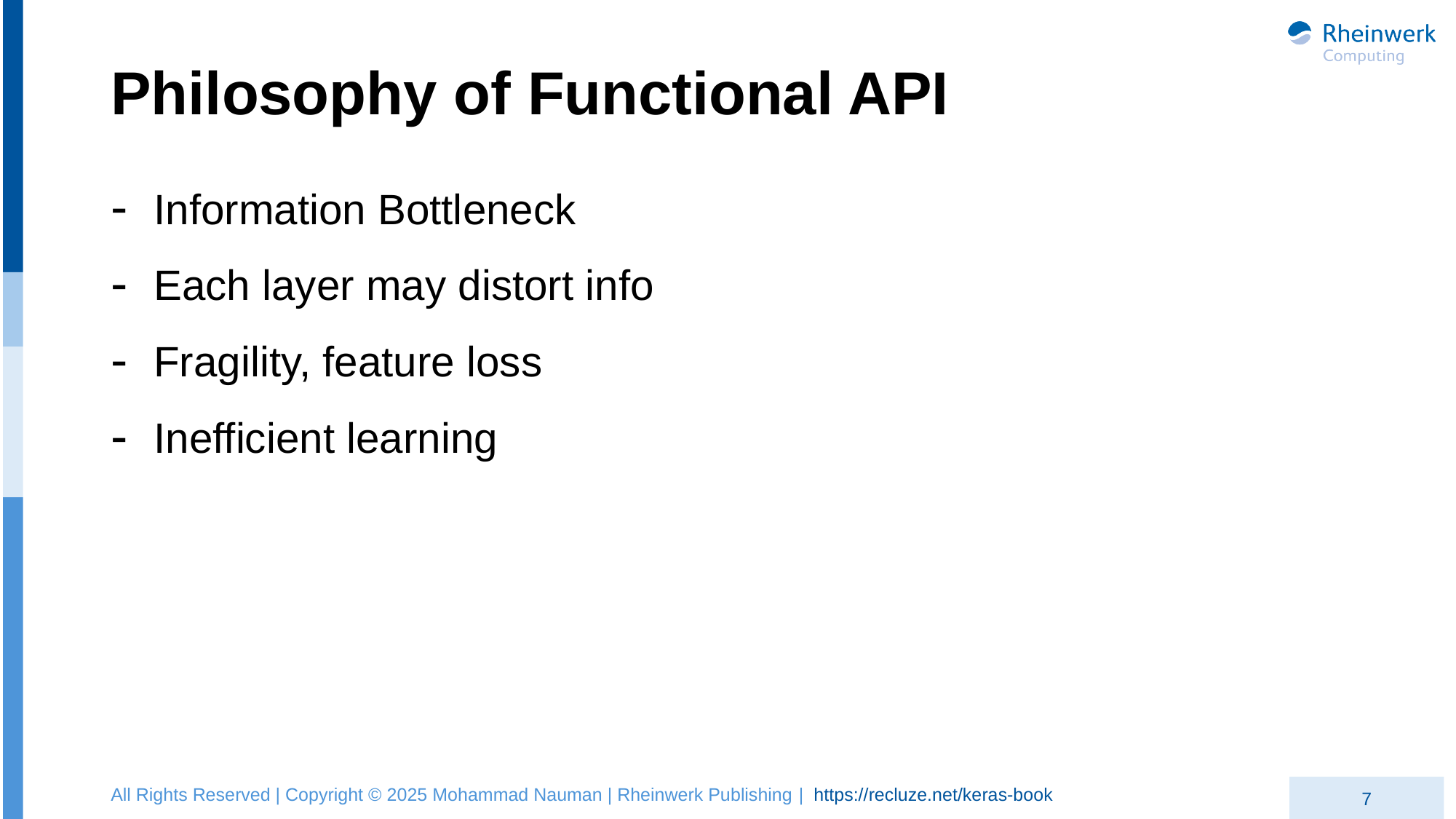

# Philosophy of Functional API
Information Bottleneck
Each layer may distort info
Fragility, feature loss
Inefficient learning